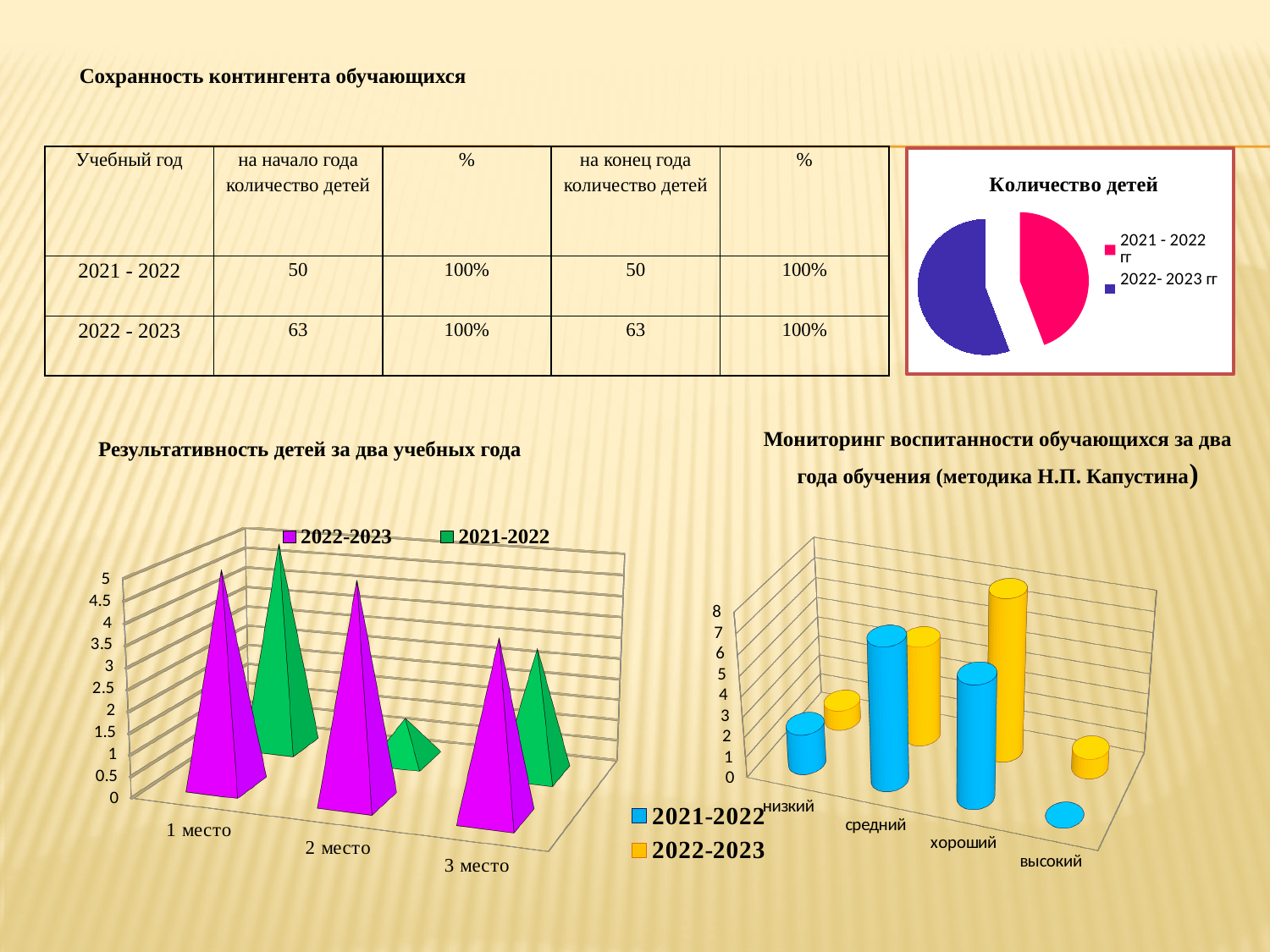

Сохранность контингента обучающихся
| Учебный год | на начало года количество детей | % | на конец года количество детей | % |
| --- | --- | --- | --- | --- |
| 2021 - 2022 | 50 | 100% | 50 | 100% |
| 2022 - 2023 | 63 | 100% | 63 | 100% |

### Chart:

| Category | Количество детей | количество детей2 |
|---|---|---|
| 2021 - 2022 гг | 50.0 | 50.0 |
| 2022- 2023 гг | 63.0 | 63.0 |
Мониторинг воспитанности обучающихся за два года обучения (методика Н.П. Капустина)
Результативность детей за два учебных года

[unsupported chart]

[unsupported chart]